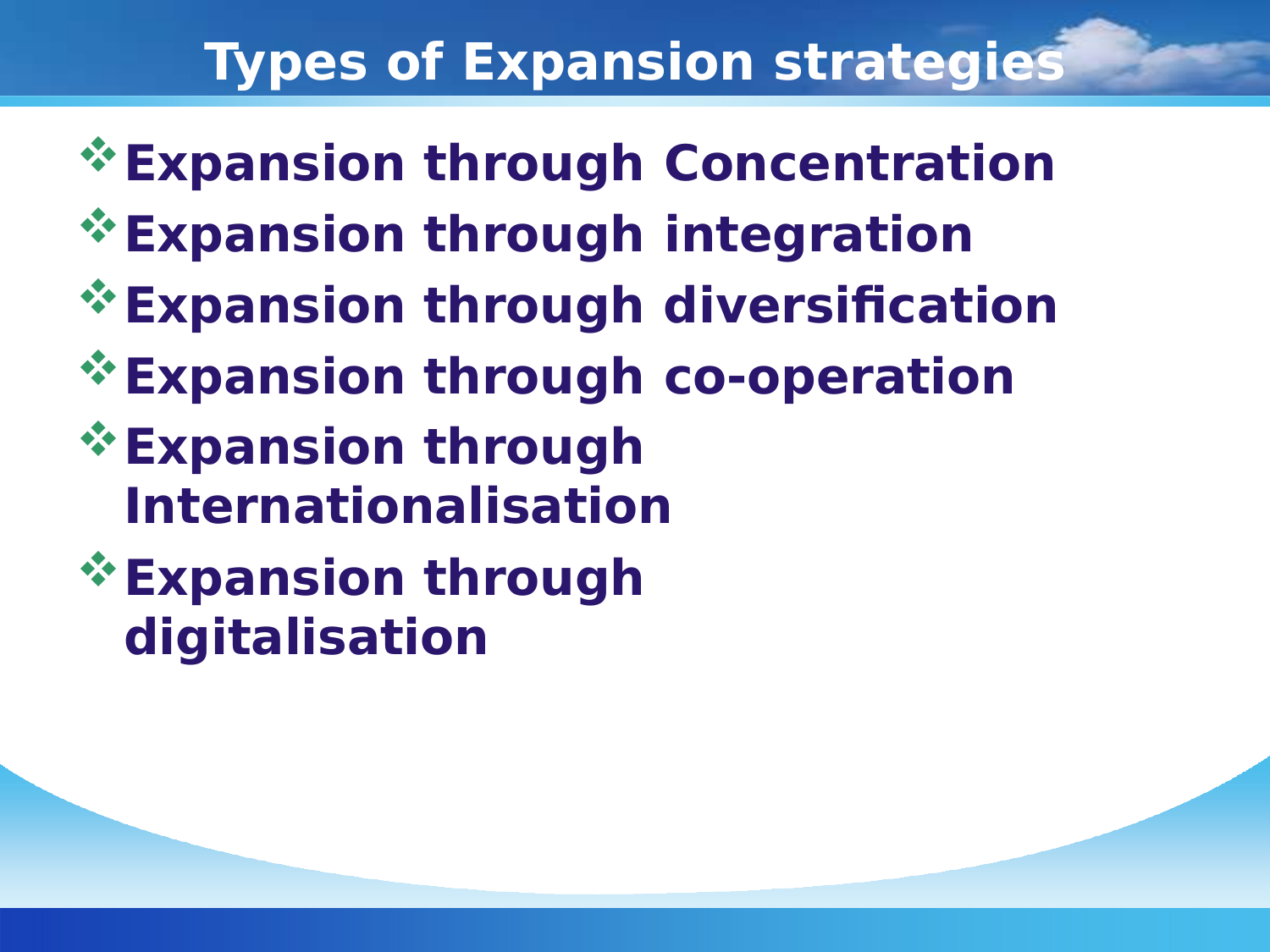

# Types of Expansion strategies

Expansion through Concentration
Expansion through integration
Expansion through diversification
Expansion through co-operation
Expansion through  Internationalisation
Expansion through digitalisation